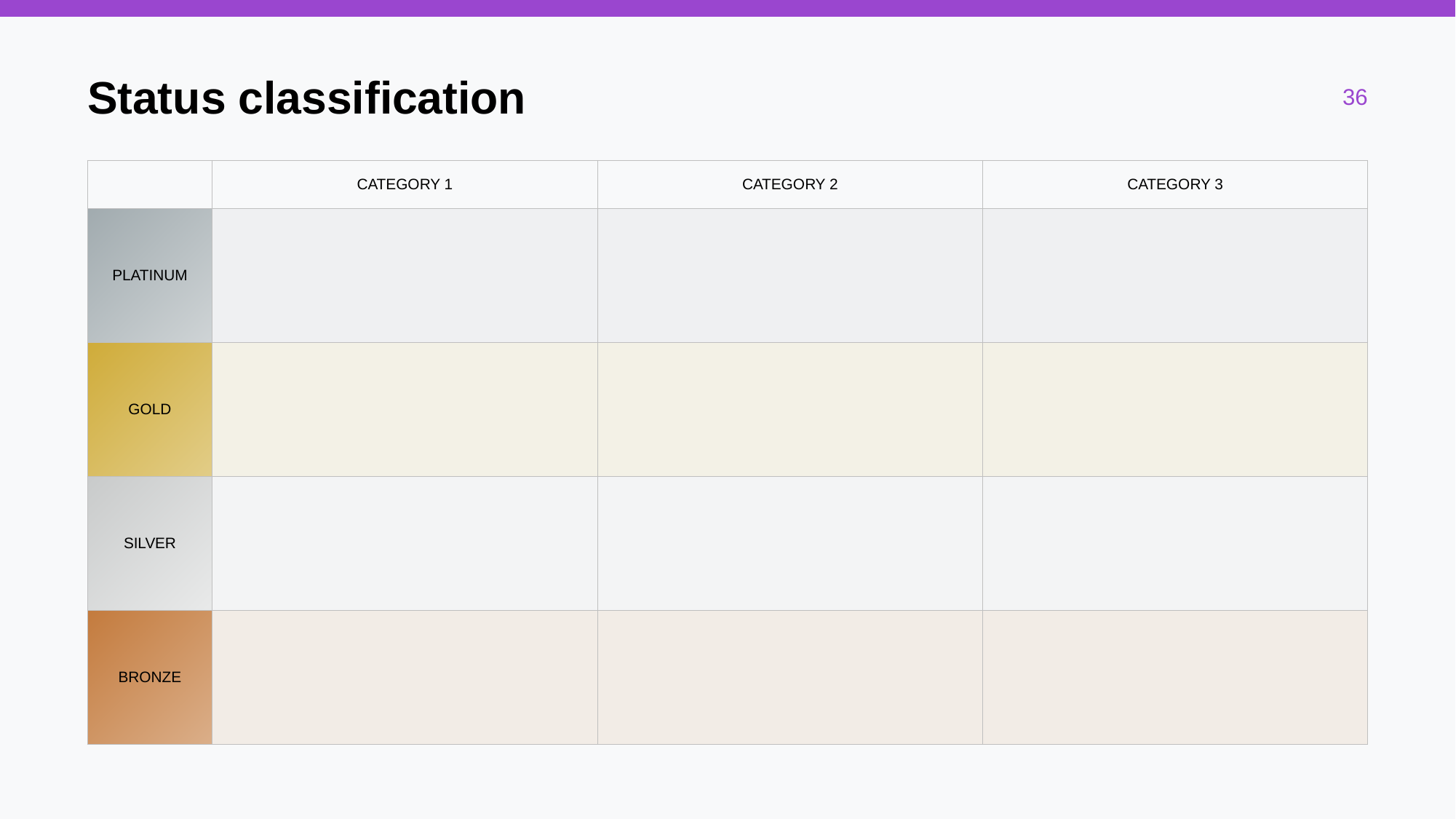

# Status classification
|  | CATEGORY 1 | CATEGORY 2 | CATEGORY 3 |
| --- | --- | --- | --- |
| PLATINUM |  |  |  |
| GOLD |  |  |  |
| SILVER |  |  |  |
| BRONZE |  |  |  |